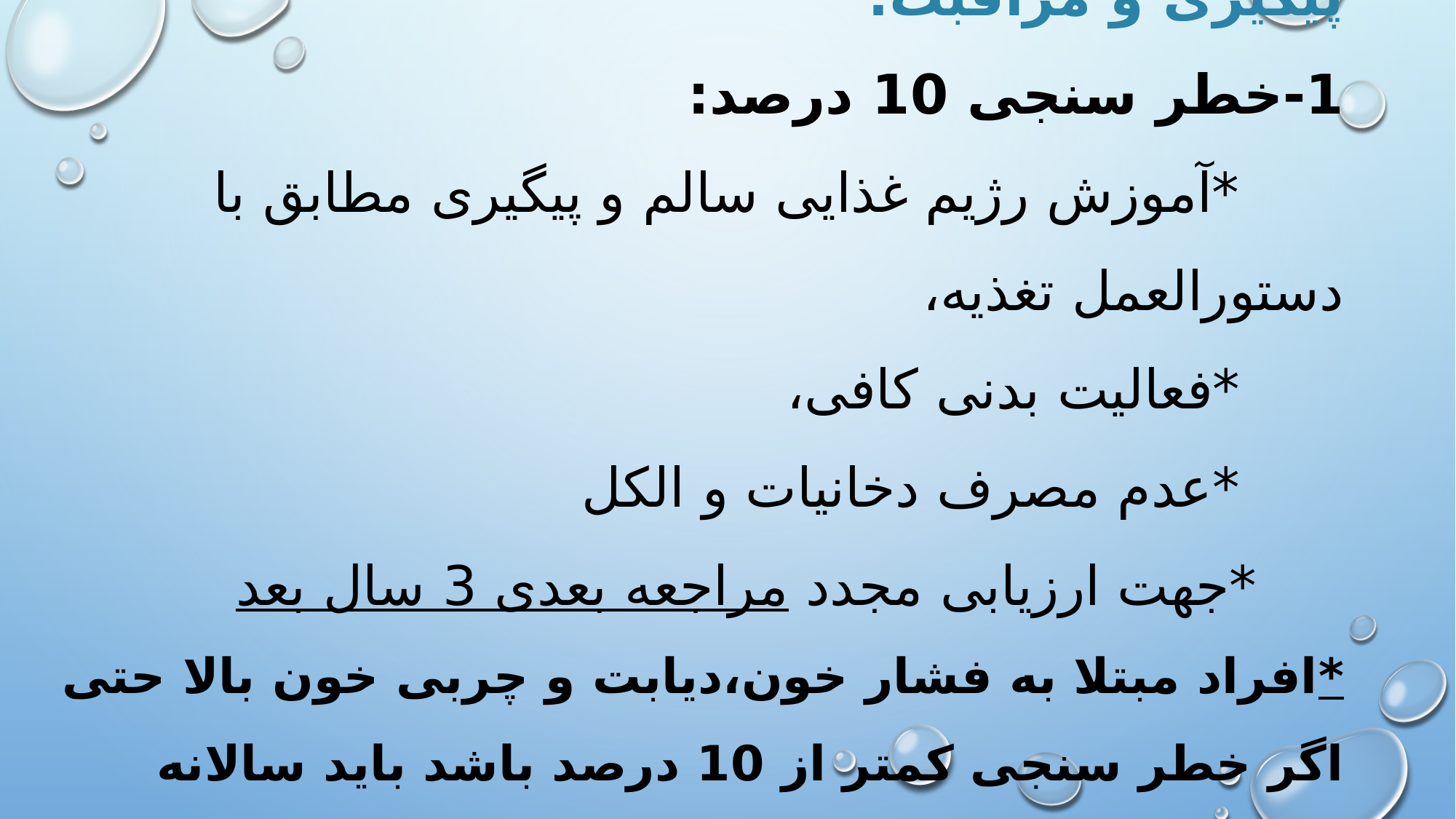

# پیگیری و مراقبت: 1-خطر سنجی 10 درصد: *آموزش رژیم غذایی سالم و پیگیری مطابق با دستورالعمل تغذیه، *فعالیت بدنی کافی، *عدم مصرف دخانیات و الکل *جهت ارزیابی مجدد مراجعه بعدی 3 سال بعد *افراد مبتلا به فشار خون،دیابت و چربی خون بالا حتی اگر خطر سنجی کمتر از 10 درصد باشد باید سالانه مراقبت شوند